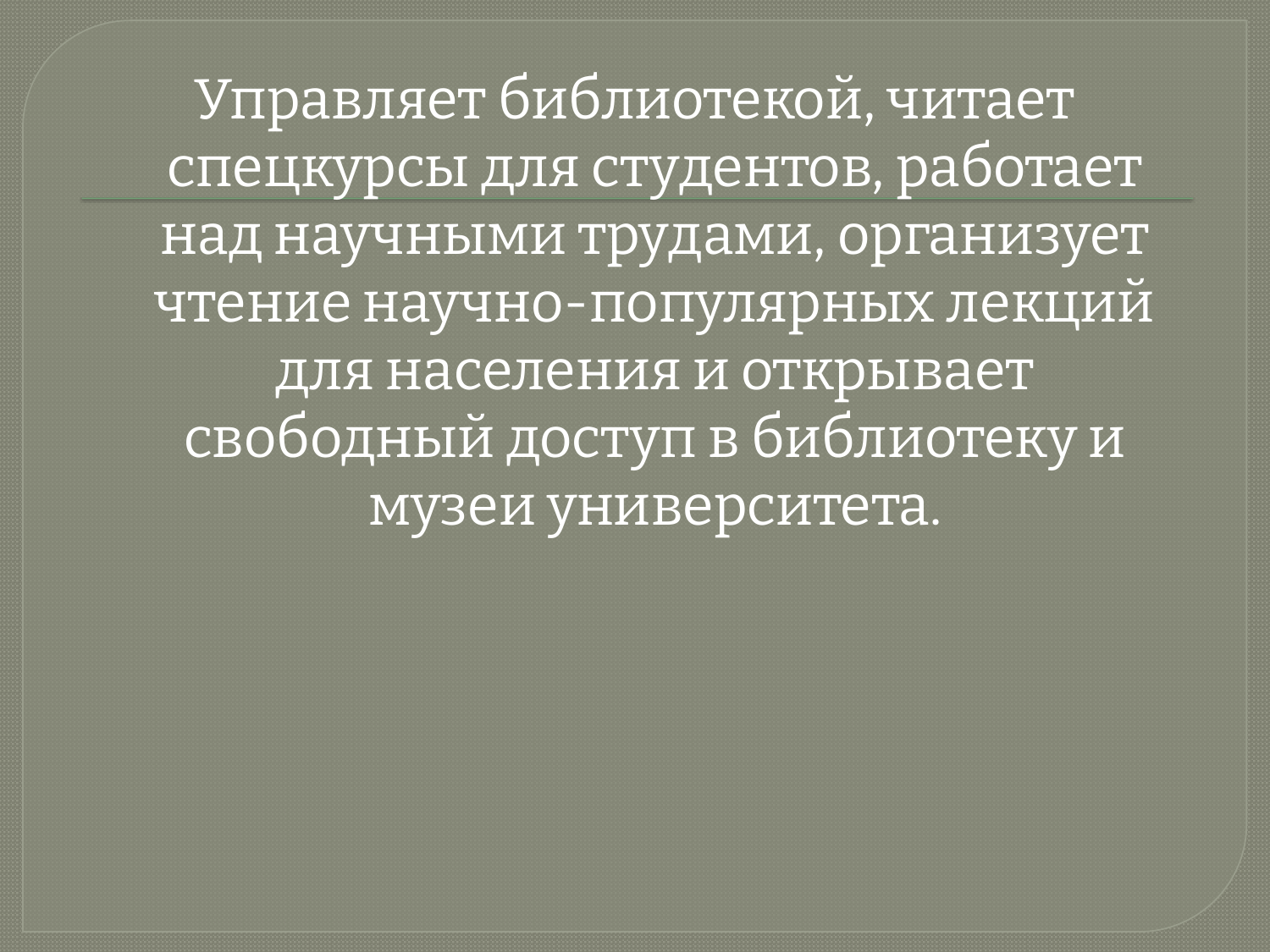

Управляет библиотекой, читает спецкурсы для студентов, работает над научными трудами, организует чтение научно-популярных лекций для населения и открывает свободный доступ в библиотеку и музеи университета.